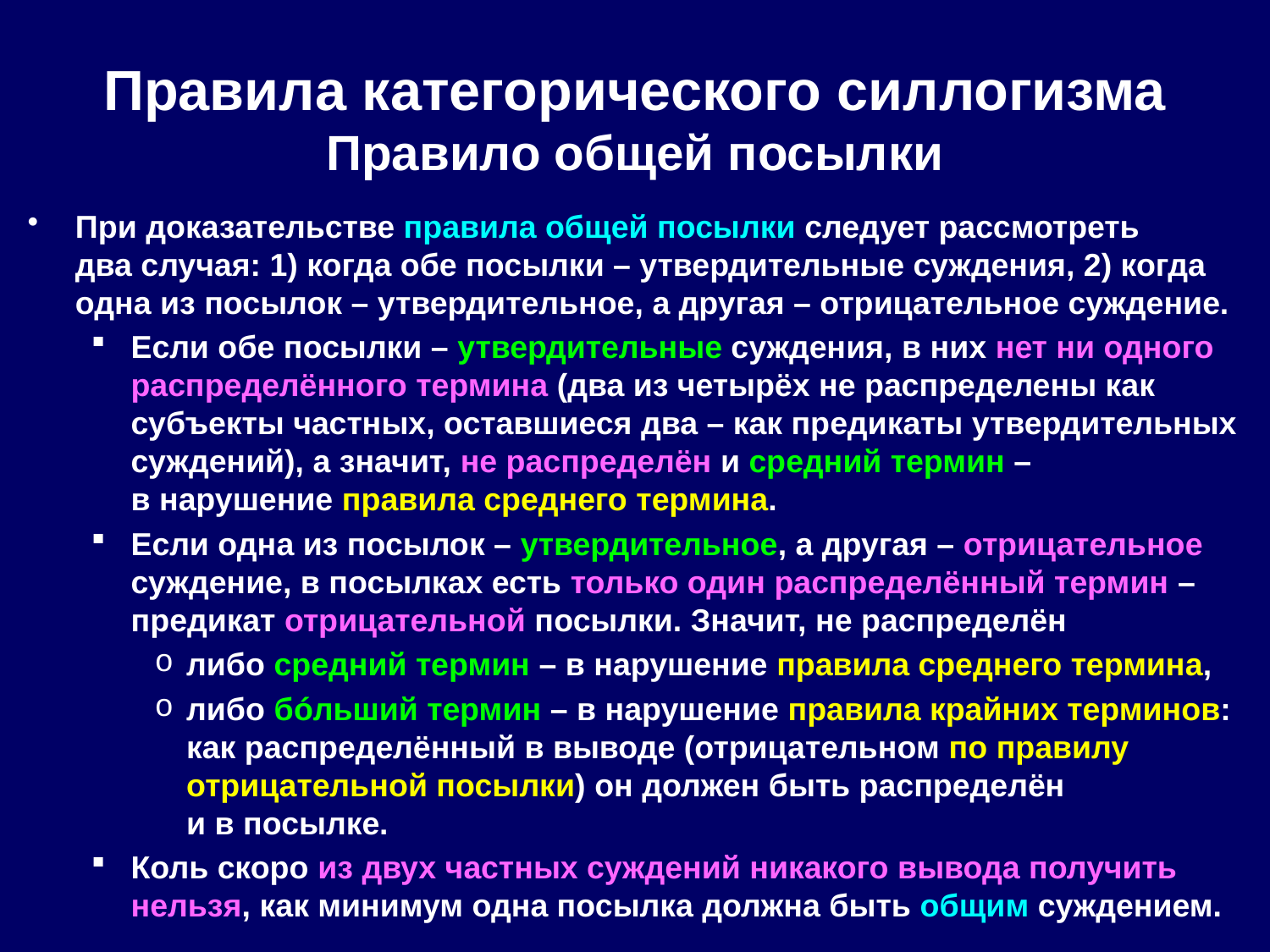

# Правила категорического силлогизма Правило общей посылки
При доказательстве правила общей посылки следует рассмотреть
два случая: 1) когда обе посылки – утвердительные суждения, 2) когда одна из посылок – утвердительное, а другая – отрицательное суждение.
Если обе посылки – утвердительные суждения, в них нет ни одного распределённого термина (два из четырёх не распределены как субъекты частных, оставшиеся два – как предикаты утвердительных суждений), а значит, не распределён и средний термин –
в нарушение правила среднего термина.
Если одна из посылок – утвердительное, а другая – отрицательное суждение, в посылках есть только один распределённый термин – предикат отрицательной посылки. Значит, не распределён
либо средний термин – в нарушение правила среднего термина,
либо бóльший термин – в нарушение правила крайних терминов: как распределённый в выводе (отрицательном по правилу отрицательной посылки) он должен быть распределён
и в посылке.
Коль скоро из двух частных суждений никакого вывода получить нельзя, как минимум одна посылка должна быть общим суждением.